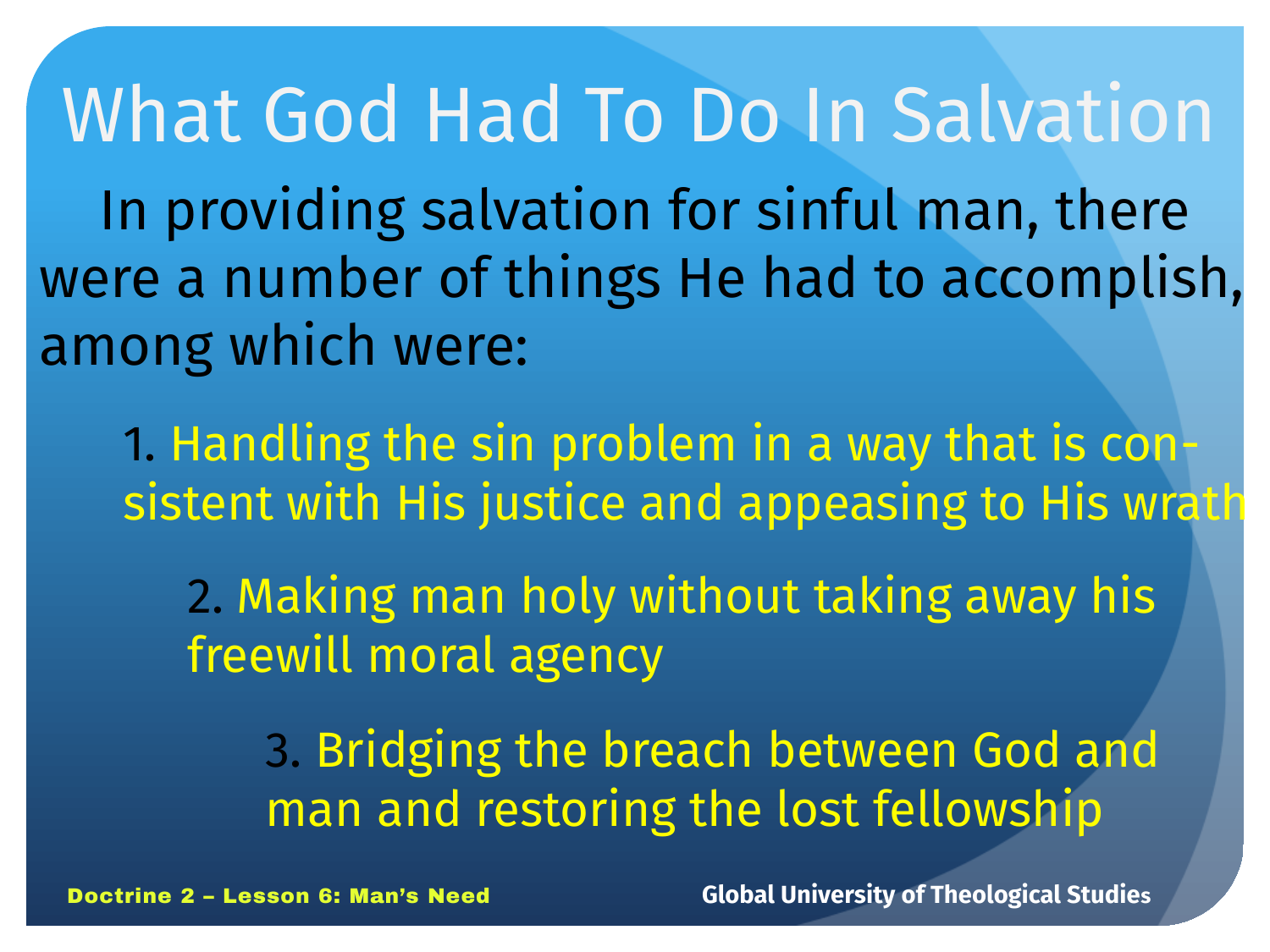

What God Had To Do In Salvation
    In providing salvation for sinful man, there were a number of things He had to accomplish, among which were:
1. Handling the sin problem in a way that is con-sistent with His justice and appeasing to His wrath
2. Making man holy without taking away his freewill moral agency
3. Bridging the breach between God and man and restoring the lost fellowship
Doctrine 2 – Lesson 6: Man’s Need		Global University of Theological Studies